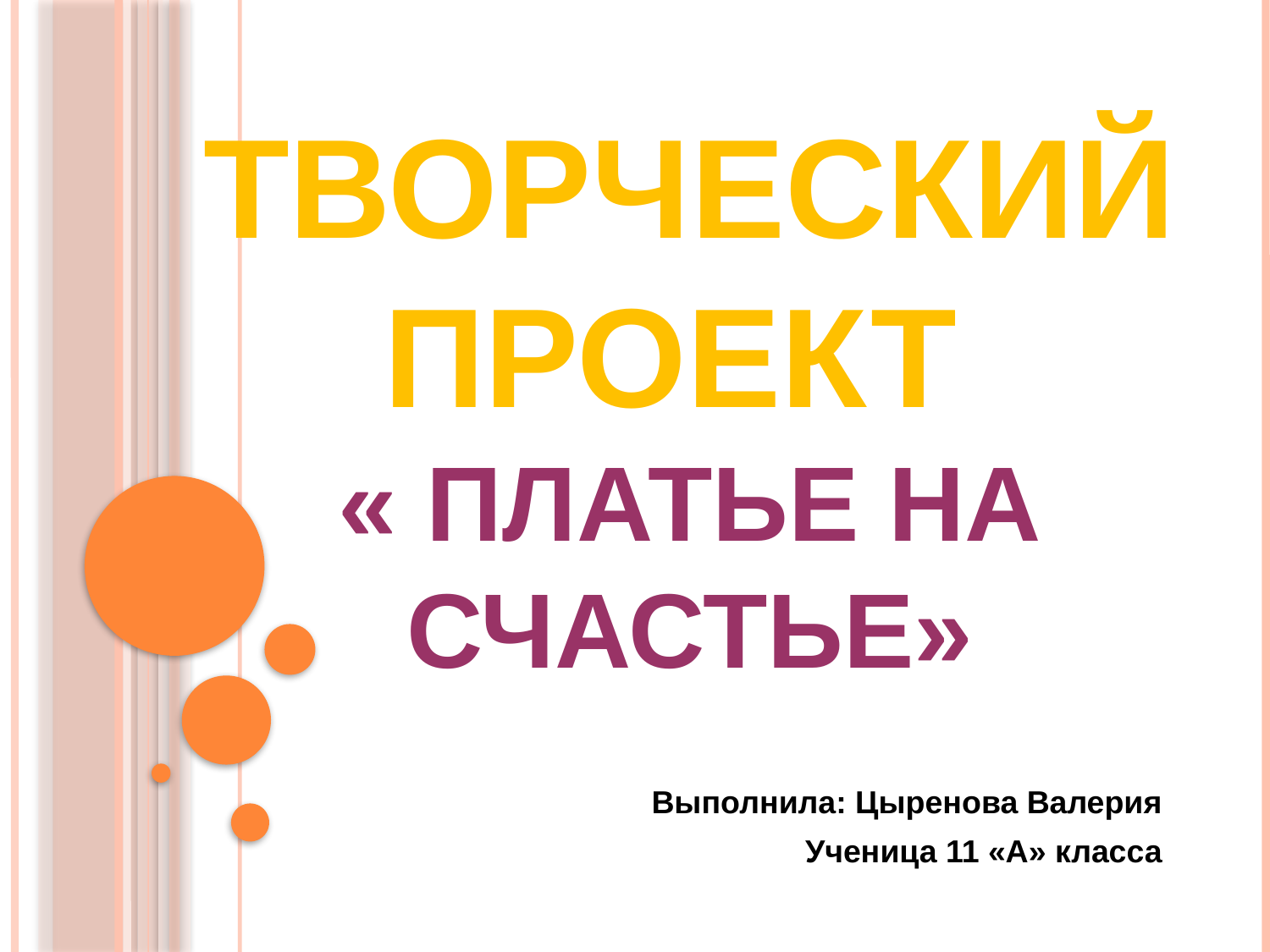

# Творческий проект « Платье на счастье»
Выполнила: Цыренова Валерия
Ученица 11 «А» класса